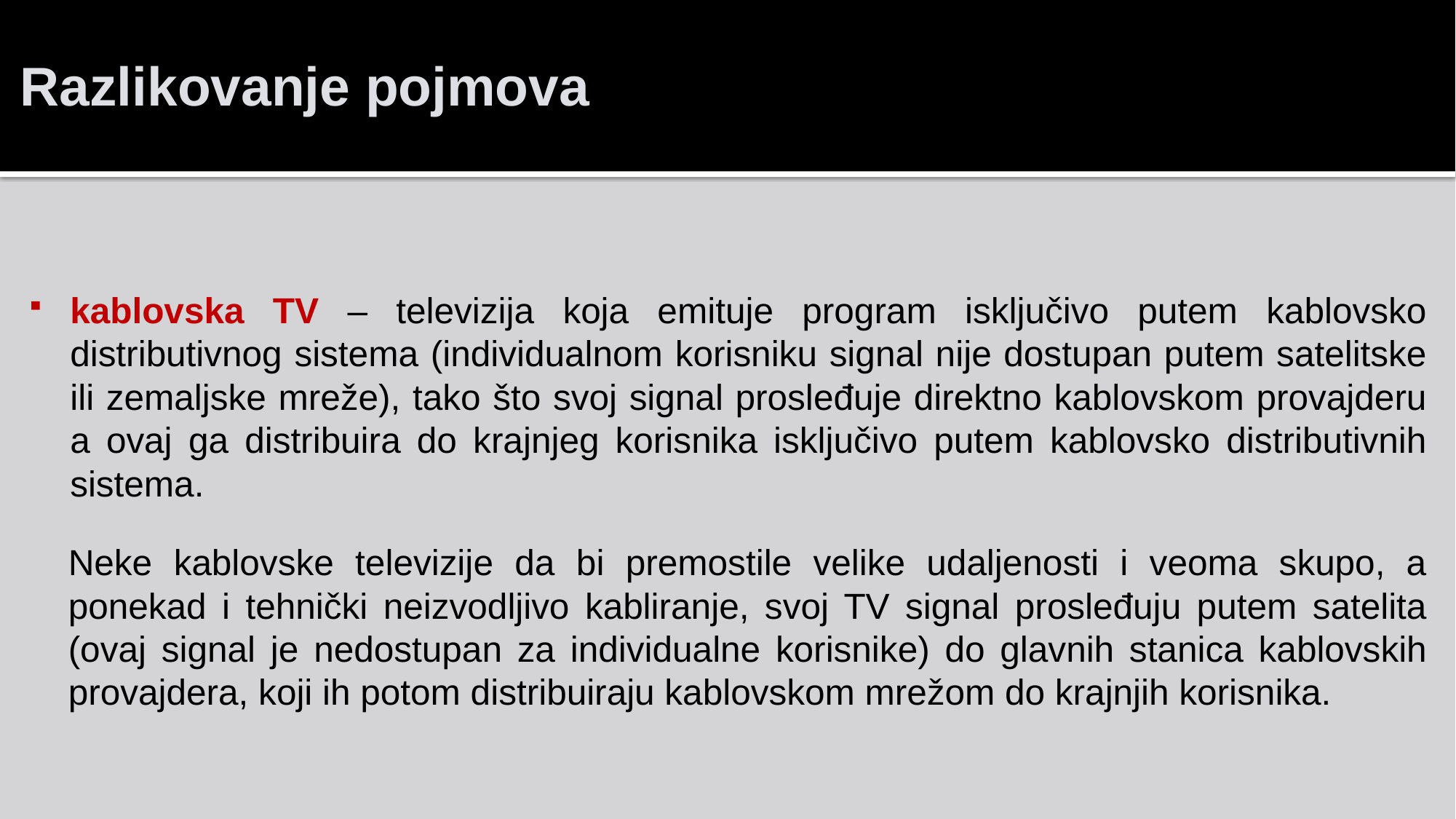

# Razlikovanje pojmova

kablovska TV – televizija koja emituje program isključivo putem kablovsko distributivnog sistema (individualnom korisniku signal nije dostupan putem satelitske ili zemaljske mreže), tako što svoj signal prosleđuje direktno kablovskom provajderu a ovaj ga distribuira do krajnjeg korisnika isključivo putem kablovsko distributivnih sistema.

Neke kablovske televizije da bi premostile velike udaljenosti i veoma skupo, a ponekad i tehnički neizvodljivo kabliranje, svoj TV signal prosleđuju putem satelita (ovaj signal je nedostupan za individualne korisnike) do glavnih stanica kablovskih provajdera, koji ih potom distribuiraju kablovskom mrežom do krajnjih korisnika.